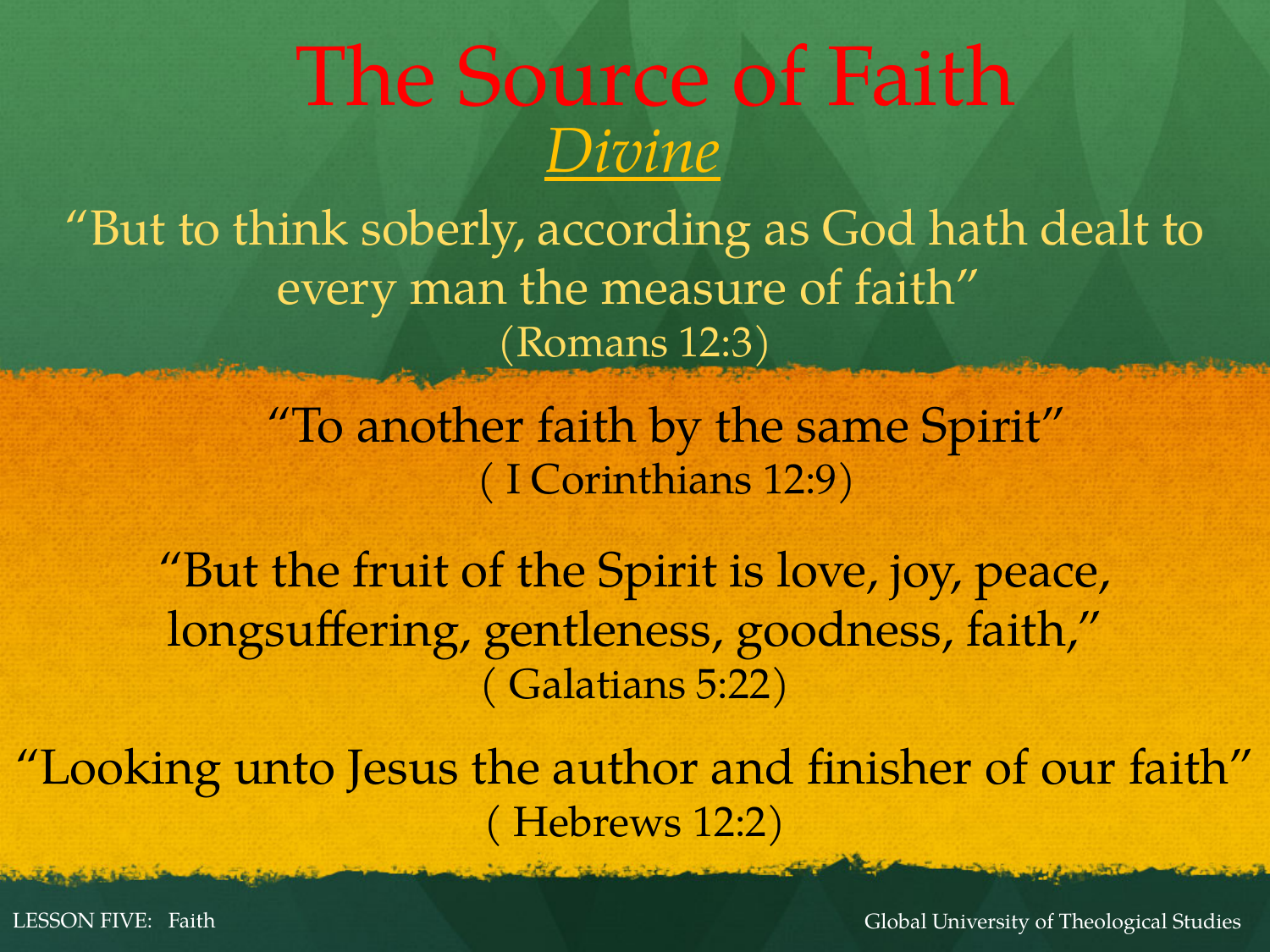

The Source of Faith
Divine
“But to think soberly, according as God hath dealt to every man the measure of faith”
(Romans 12:3)
“To another faith by the same Spirit”
( I Corinthians 12:9)
“But the fruit of the Spirit is love, joy, peace, longsuffering, gentleness, goodness, faith,”
( Galatians 5:22)
Global University of Theological Studies
“Looking unto Jesus the author and finisher of our faith”
( Hebrews 12:2)
LESSON FIVE:   Faith